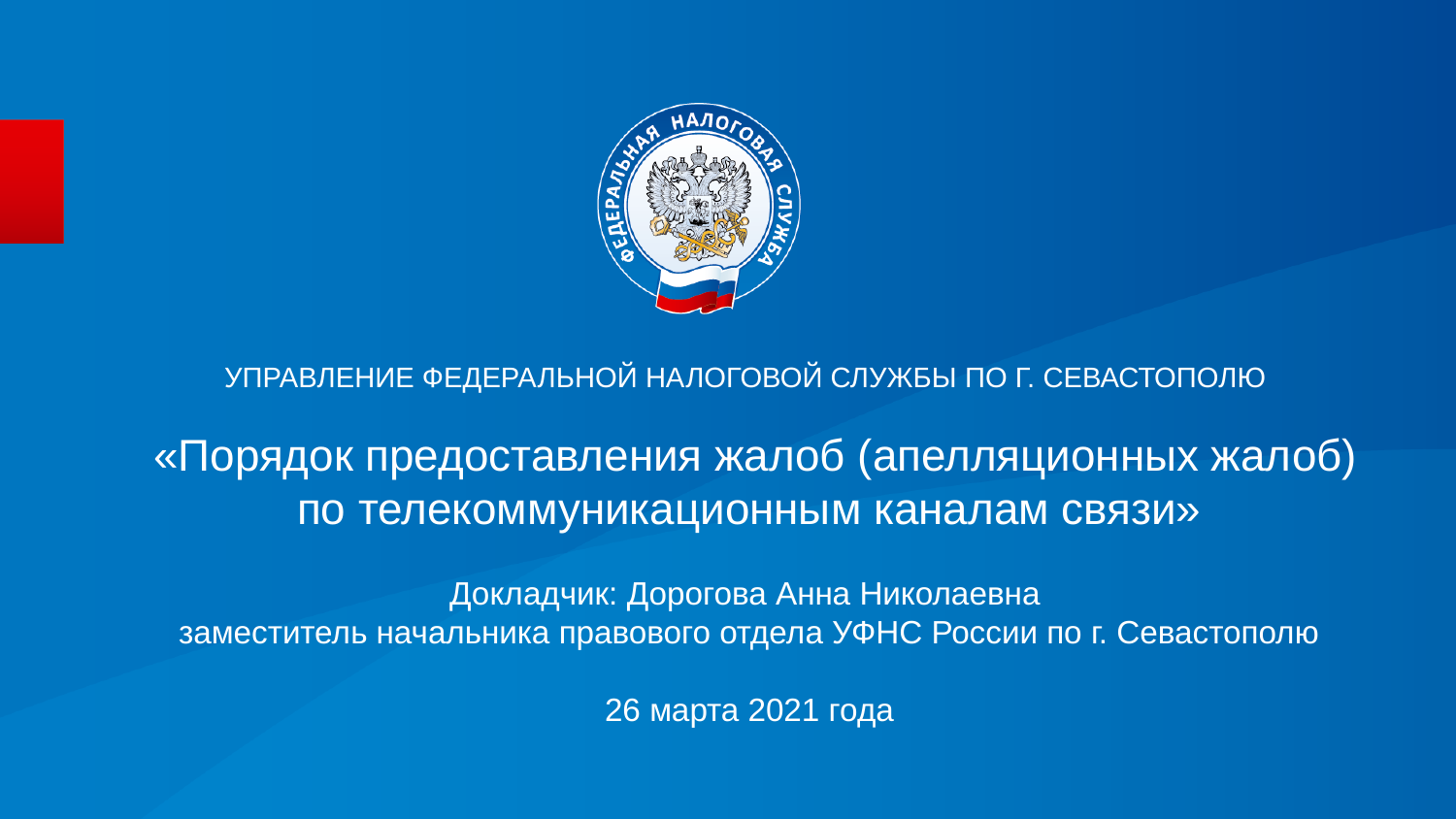

УПРАВЛЕНИЕ ФЕДЕРАЛЬНОЙ НАЛОГОВОЙ СЛУЖБЫ ПО Г. СЕВАСТОПОЛЮ

 «Порядок предоставления жалоб (апелляционных жалоб) по телекоммуникационным каналам связи»

Докладчик: Дорогова Анна Николаевна
заместитель начальника правового отдела УФНС России по г. Севастополю
26 марта 2021 года